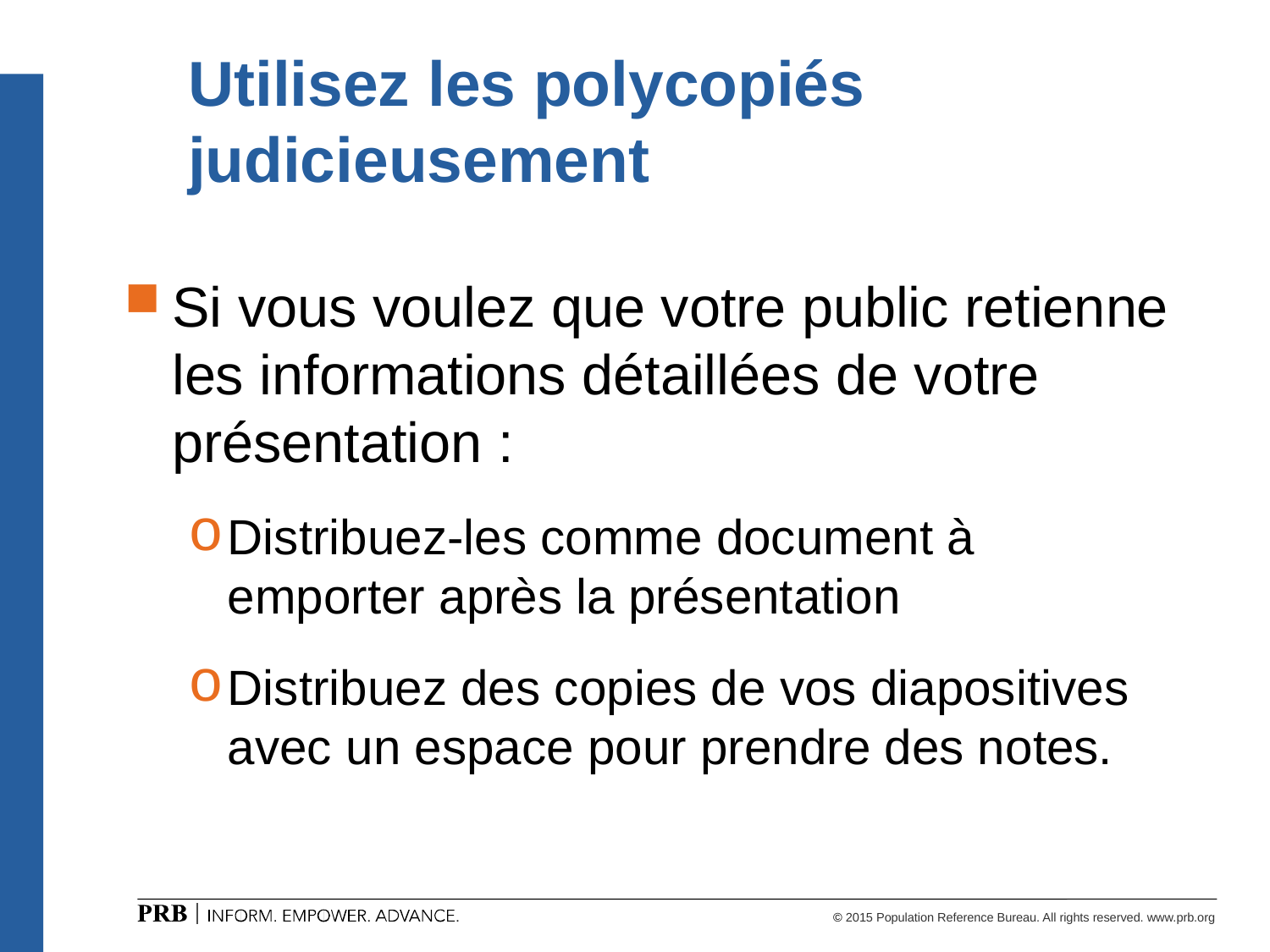

Utilisez les polycopiés judicieusement
Si vous voulez que votre public retienne les informations détaillées de votre présentation :
Distribuez-les comme document à emporter après la présentation
Distribuez des copies de vos diapositives avec un espace pour prendre des notes.